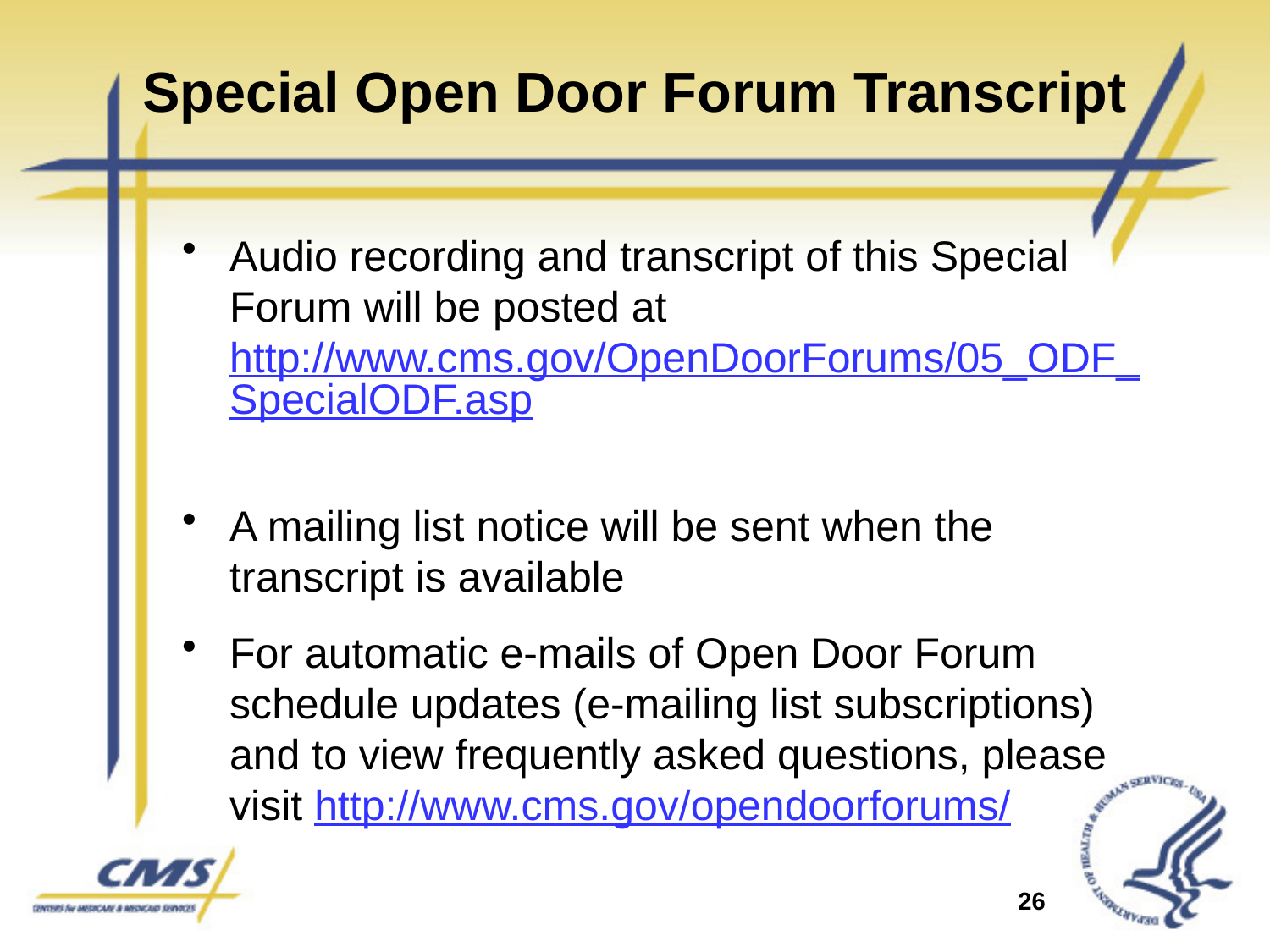

# Special Open Door Forum Transcript
Audio recording and transcript of this Special Forum will be posted at http://www.cms.gov/OpenDoorForums/05_ODF_SpecialODF.asp
A mailing list notice will be sent when the transcript is available
For automatic e-mails of Open Door Forum schedule updates (e-mailing list subscriptions) and to view frequently asked questions, please visit http://www.cms.gov/opendoorforums/